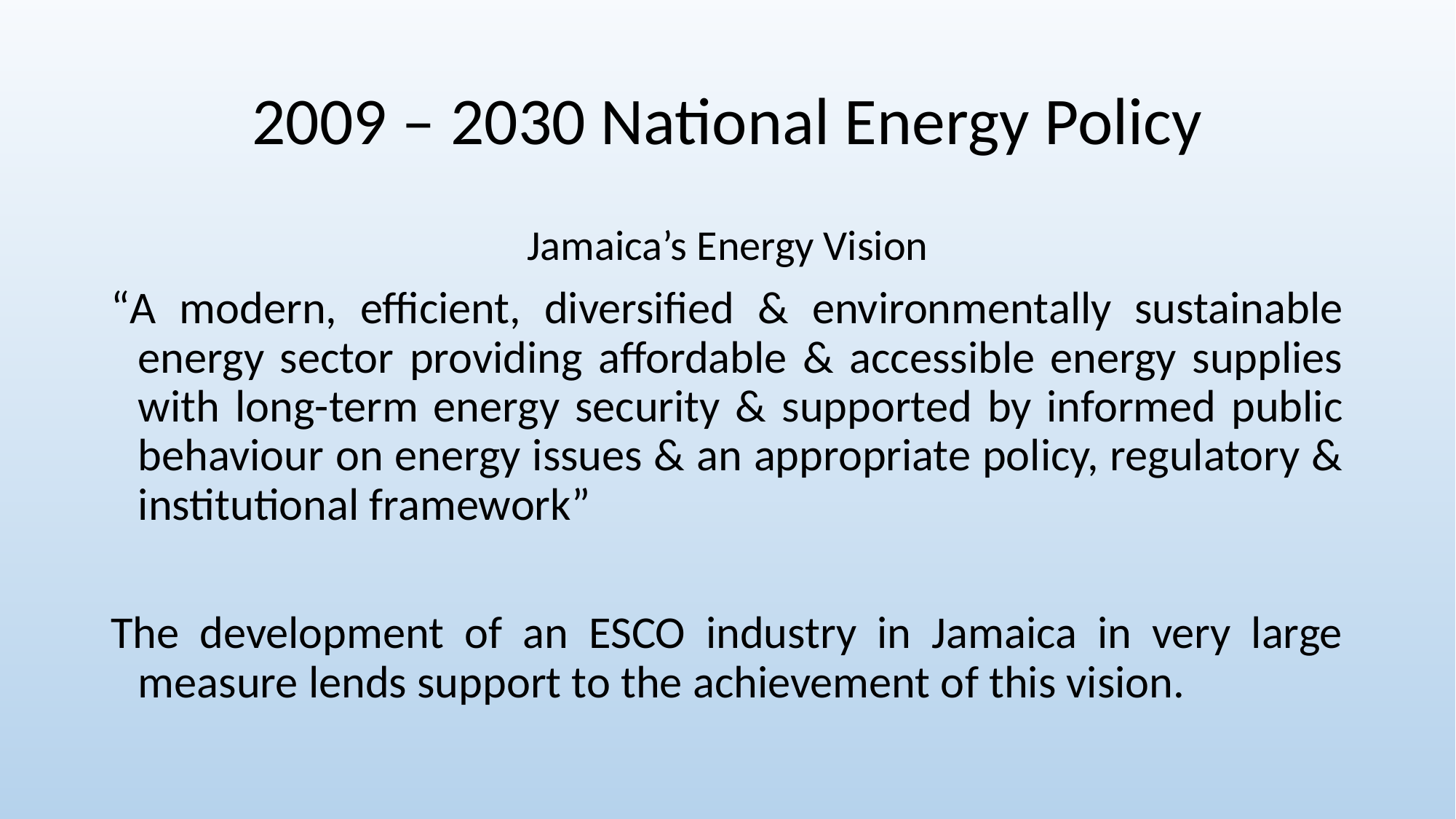

# 2009 – 2030 National Energy Policy
Jamaica’s Energy Vision
“A modern, efficient, diversified & environmentally sustainable energy sector providing affordable & accessible energy supplies with long-term energy security & supported by informed public behaviour on energy issues & an appropriate policy, regulatory & institutional framework”

The development of an ESCO industry in Jamaica in very large measure lends support to the achievement of this vision.